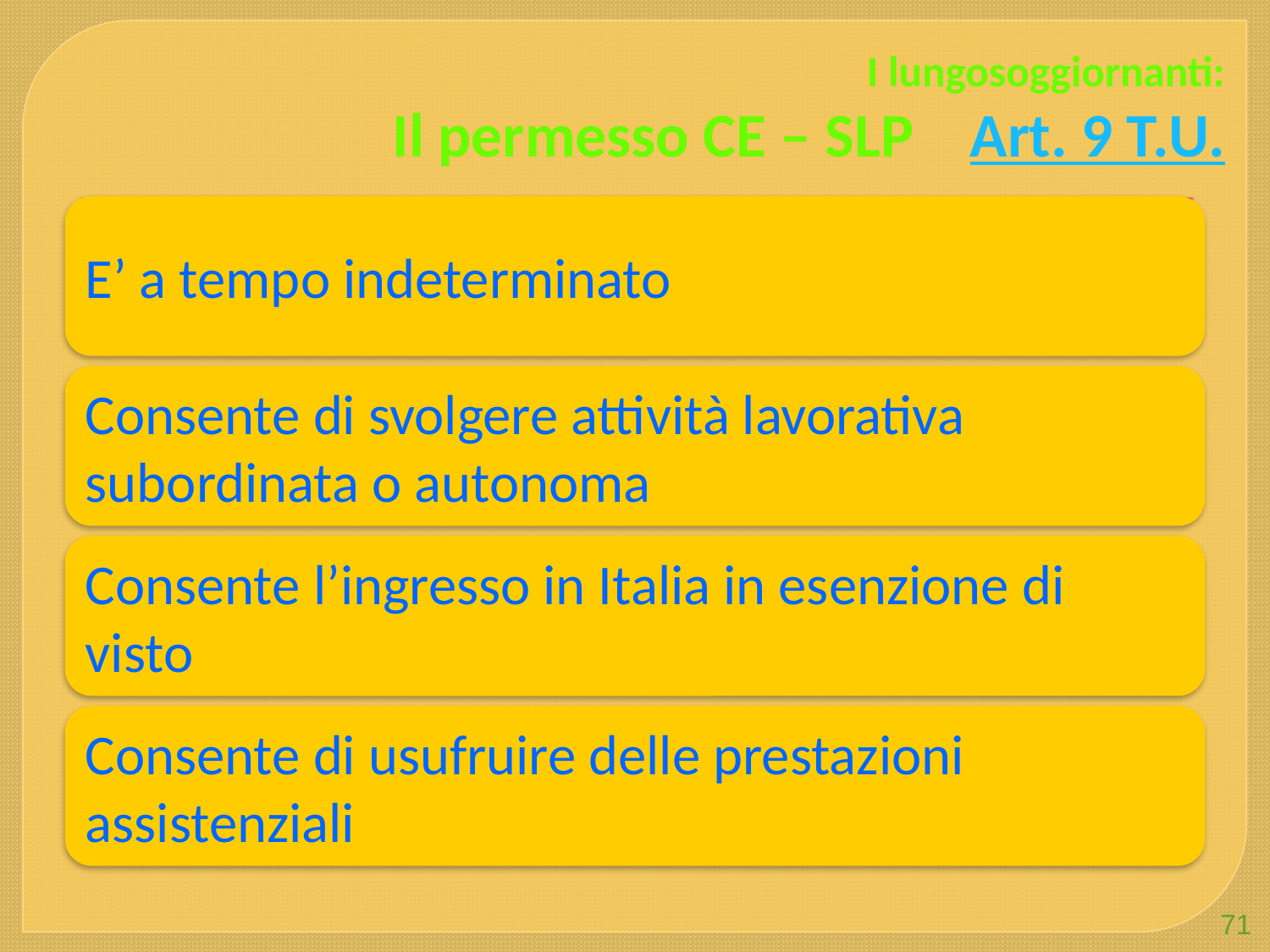

# I lungosoggiornanti: Il permesso CE – SLP    Art. 9 T.U.
E’ a tempo indeterminato
Consente di svolgere attività lavorativa subordinata o autonoma
Consente l’ingresso in Italia in esenzione di visto
Consente di usufruire delle prestazioni assistenziali
71